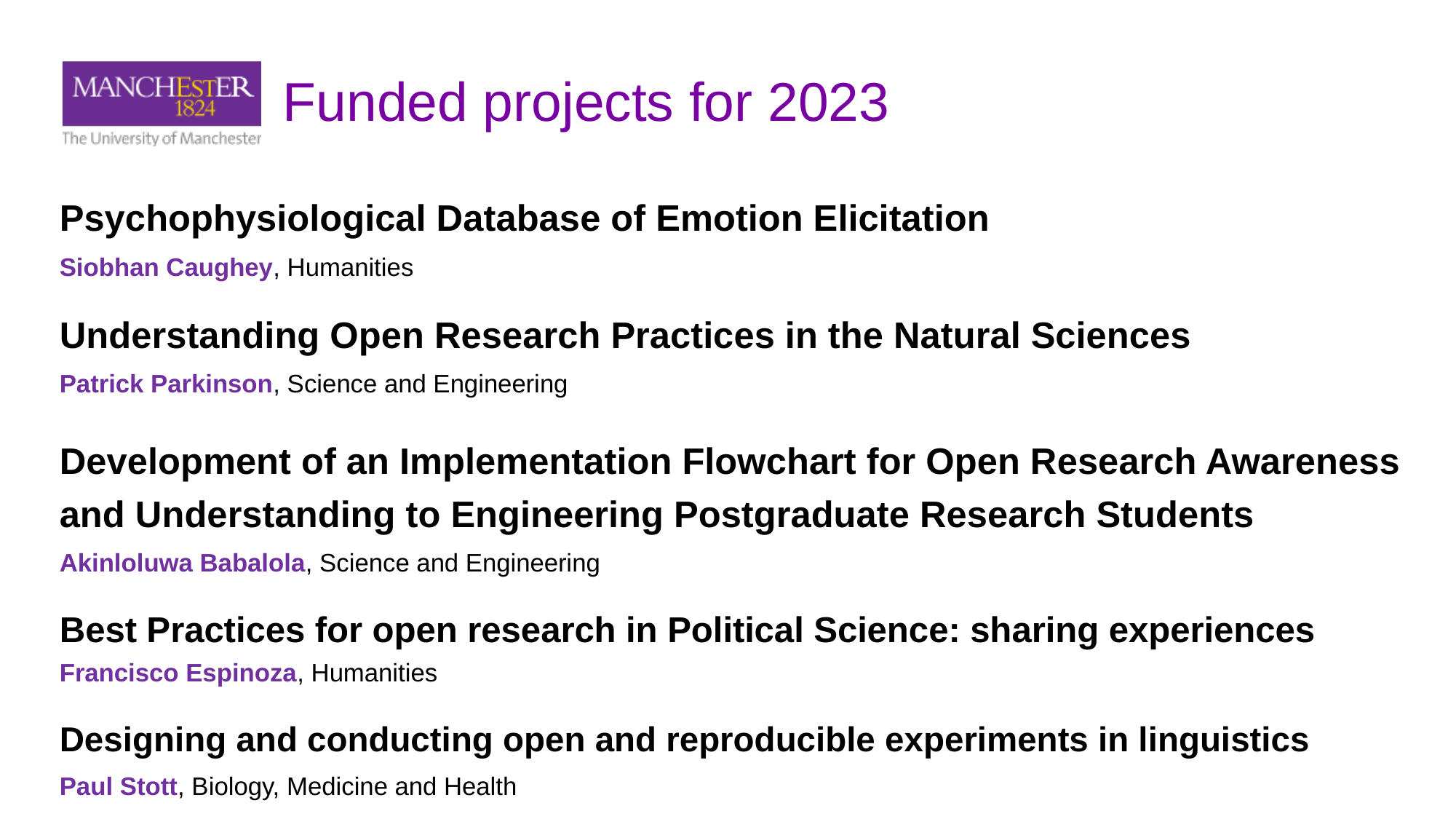

# Funded projects for 2023
Psychophysiological Database of Emotion Elicitation
Siobhan Caughey, Humanities
Understanding Open Research Practices in the Natural Sciences
Patrick Parkinson, Science and Engineering
Development of an Implementation Flowchart for Open Research Awareness and Understanding to Engineering Postgraduate Research Students
Akinloluwa Babalola, Science and Engineering
Best Practices for open research in Political Science: sharing experiences
Francisco Espinoza, Humanities
Designing and conducting open and reproducible experiments in linguistics
Paul Stott, Biology, Medicine and Health